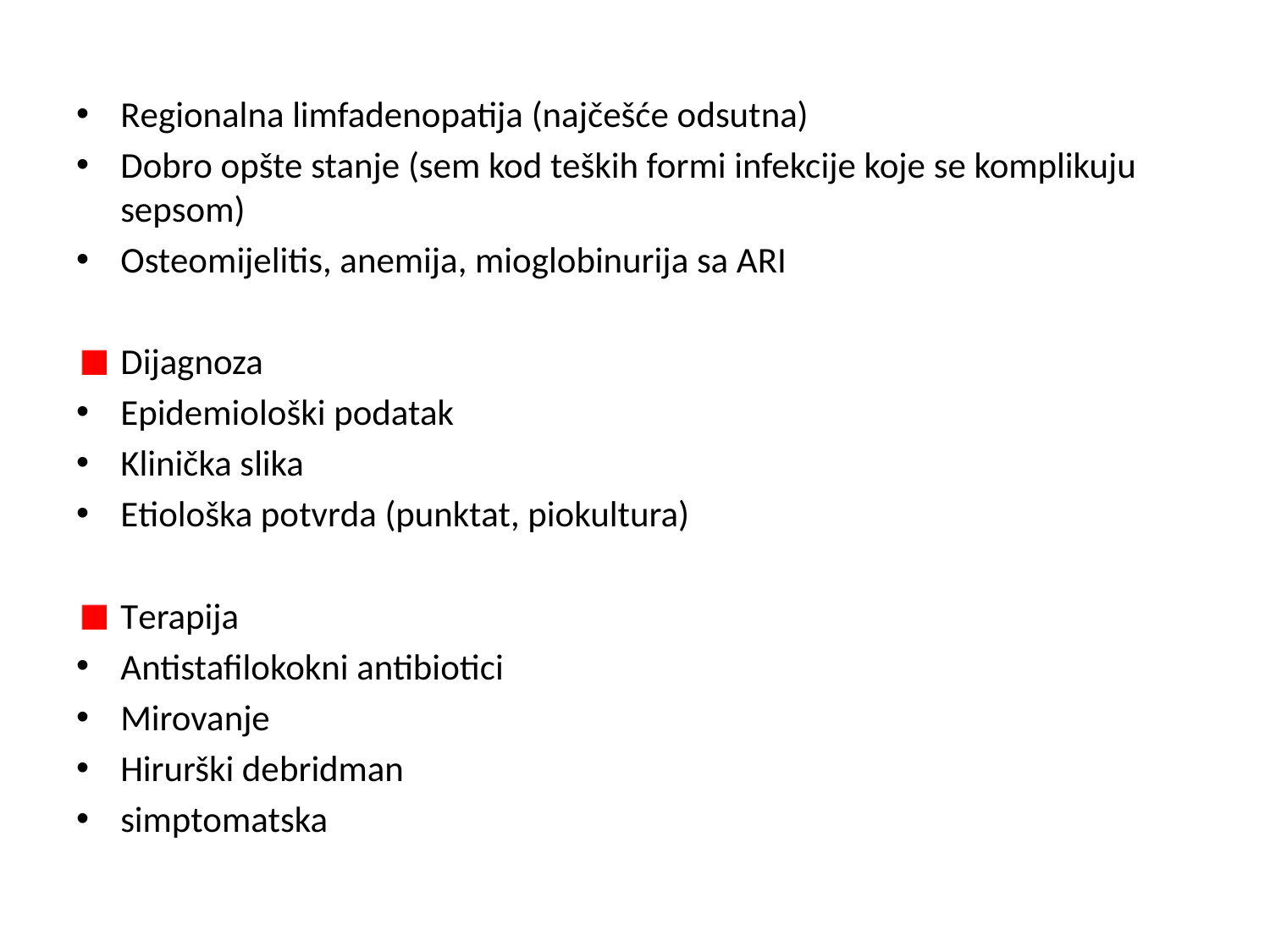

Regionalna limfadenopatija (najčešće odsutna)
Dobro opšte stanje (sem kod teških formi infekcije koje se komplikuju sepsom)
Osteomijelitis, anemija, mioglobinurija sa ARI

Dijagnoza
Epidemiološki podatak
Klinička slika
Etiološka potvrda (punktat, piokultura)

Terapija
Antistafilokokni antibiotici
Mirovanje
Hirurški debridman
simptomatska